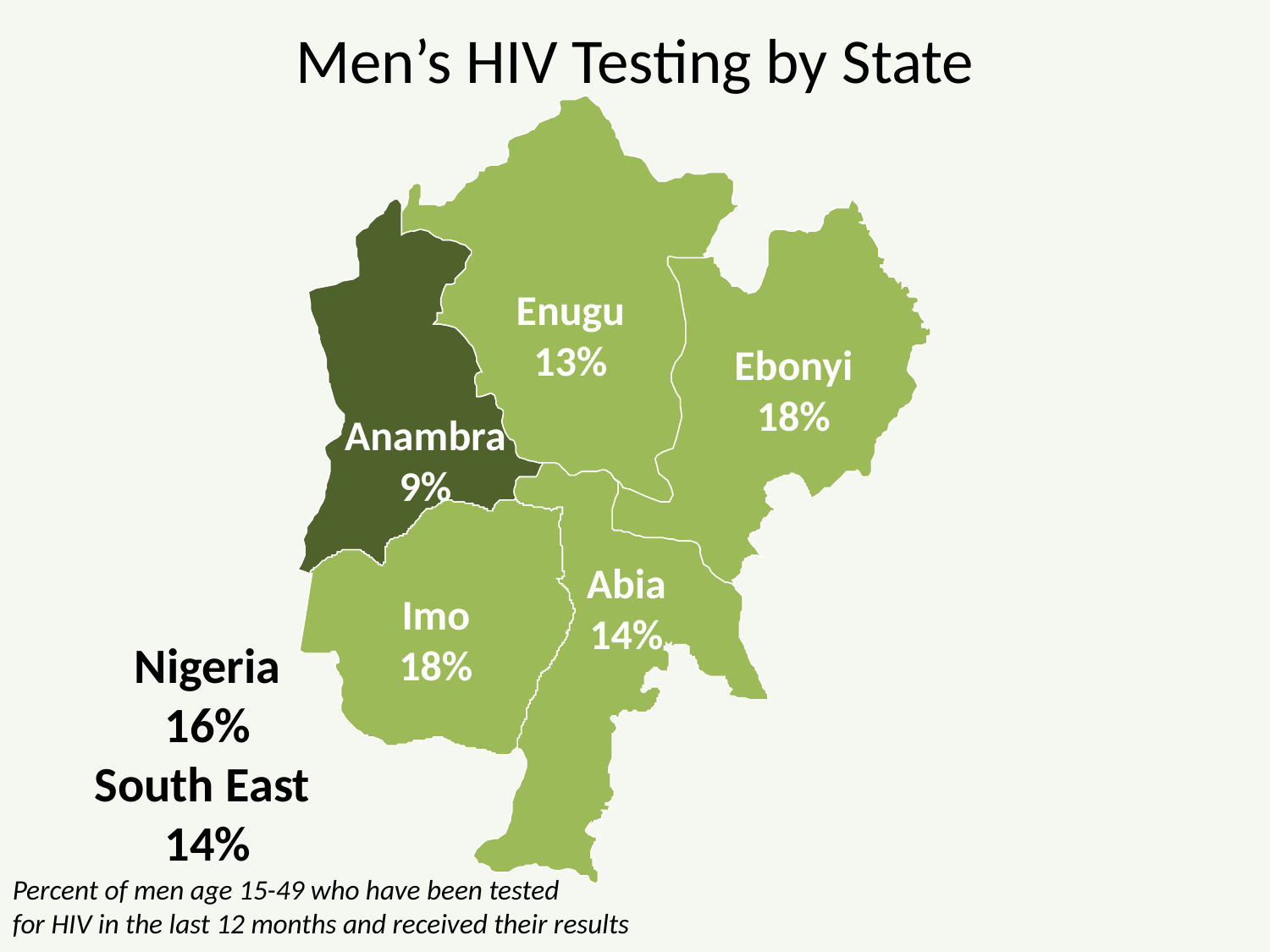

# Men’s HIV Testing by State

Enugu
13%
Ebonyi
18%

Anambra
9%
Abia
14%
Imo
18%
Nigeria
16%
South East
14%
Percent of men age 15-49 who have been tested
for HIV in the last 12 months and received their results